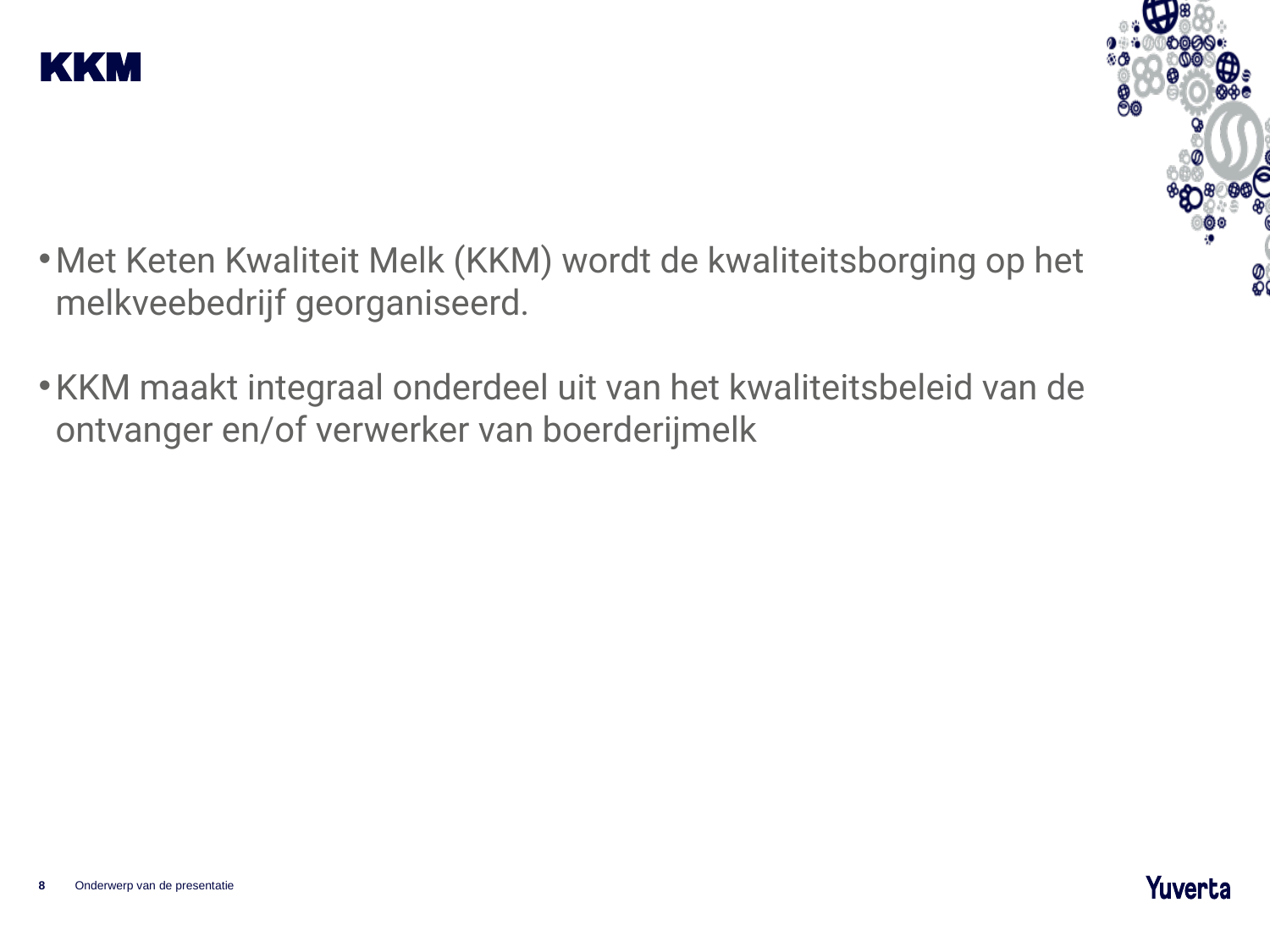

# KKM
Met Keten Kwaliteit Melk (KKM) wordt de kwaliteitsborging op het melkveebedrijf georganiseerd.

KKM maakt integraal onderdeel uit van het kwaliteitsbeleid van de ontvanger en/of verwerker van boerderijmelk

8
Onderwerp van de presentatie
14-3-2024